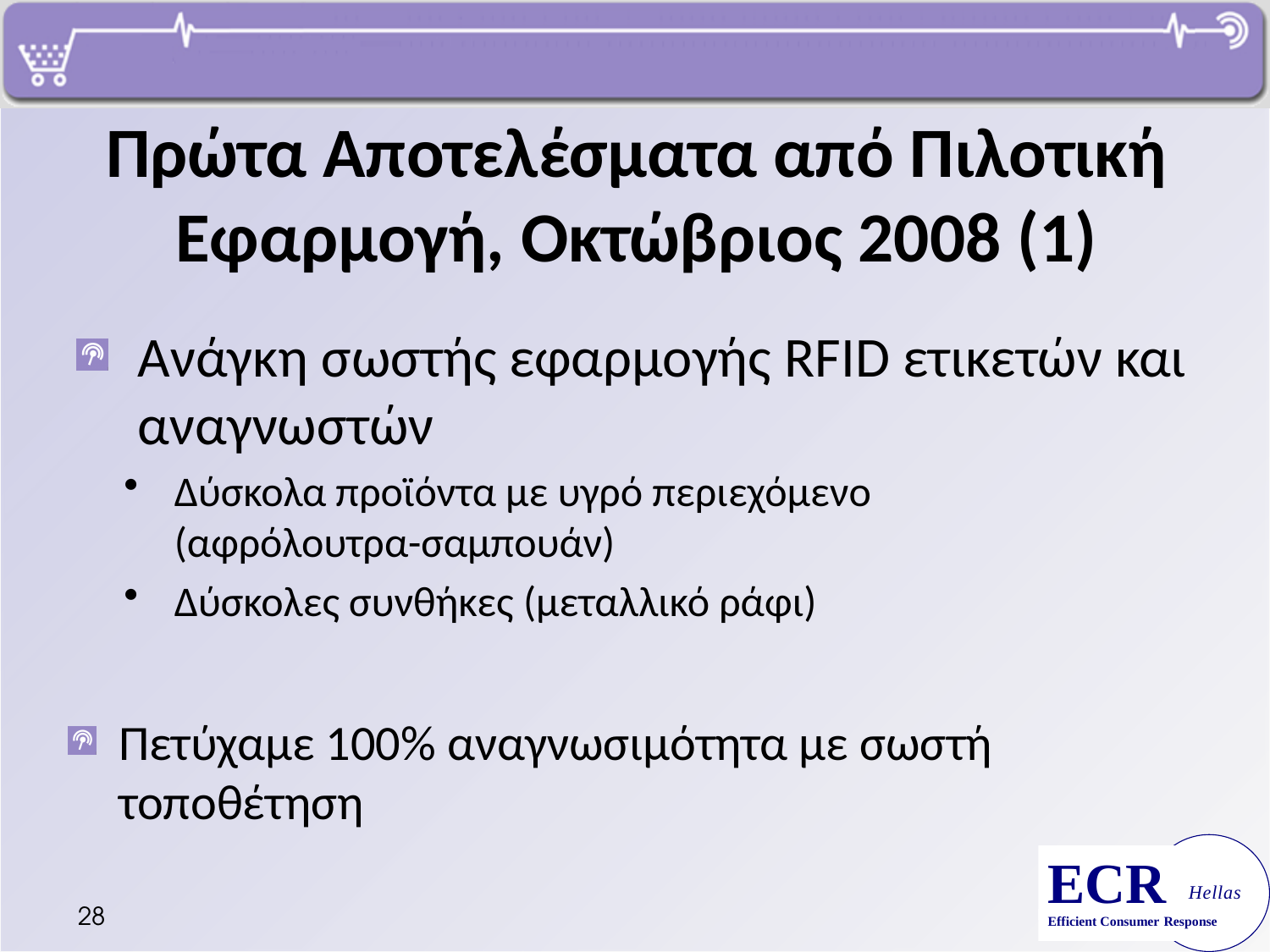

# Πρώτα Αποτελέσματα από Πιλοτική Εφαρμογή, Οκτώβριος 2008 (1)
Ανάγκη σωστής εφαρμογής RFID ετικετών και αναγνωστών
Δύσκολα προϊόντα με υγρό περιεχόμενο
(αφρόλουτρα-σαμπουάν)
Δύσκολες συνθήκες (μεταλλικό ράφι)

Πετύχαμε 100% αναγνωσιμότητα με σωστή τοποθέτηση

28